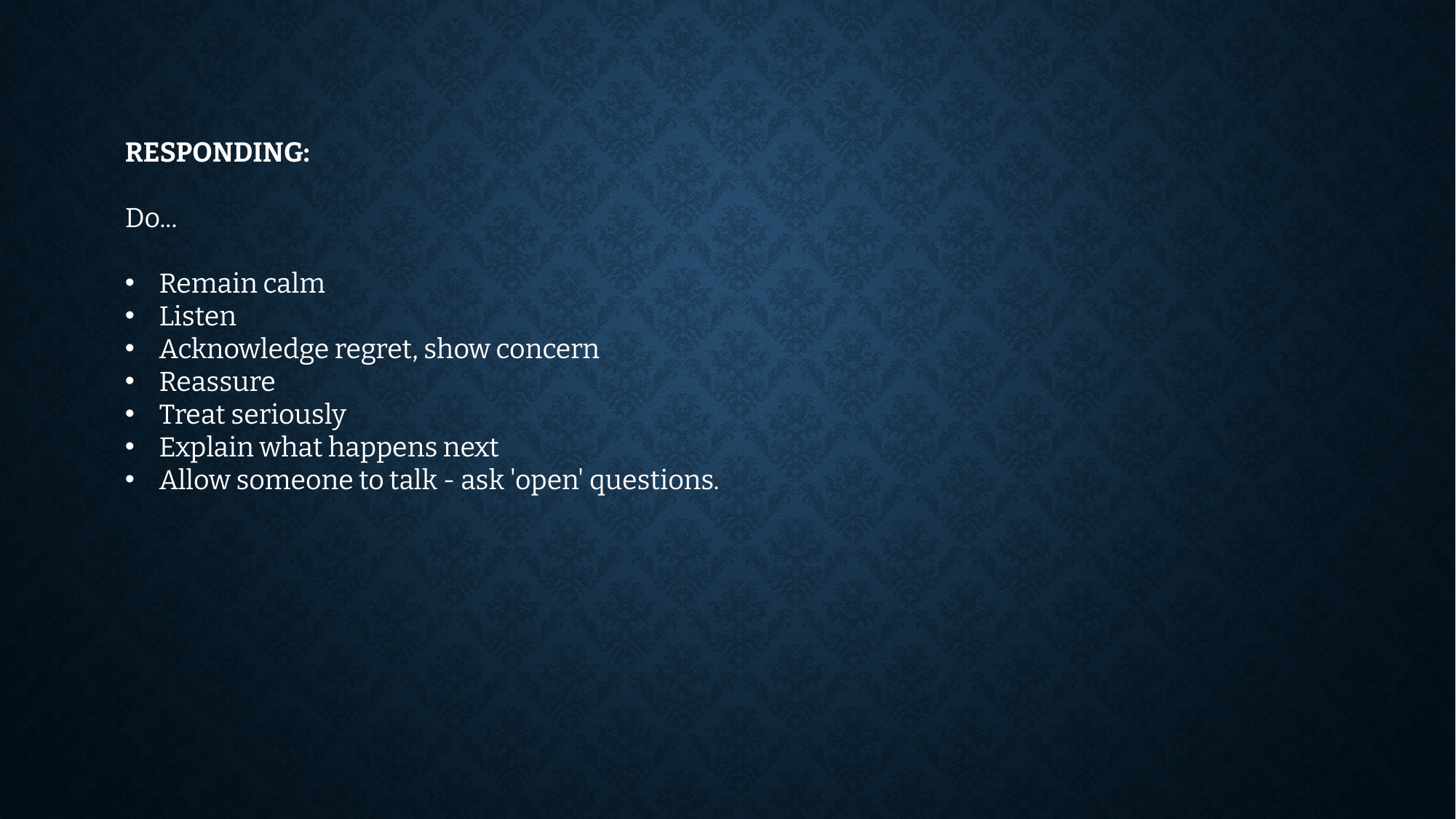

RESPONDING:

Do...

Remain calm
Listen
Acknowledge regret, show concern
Reassure
Treat seriously
Explain what happens next
Allow someone to talk - ask 'open' questions.